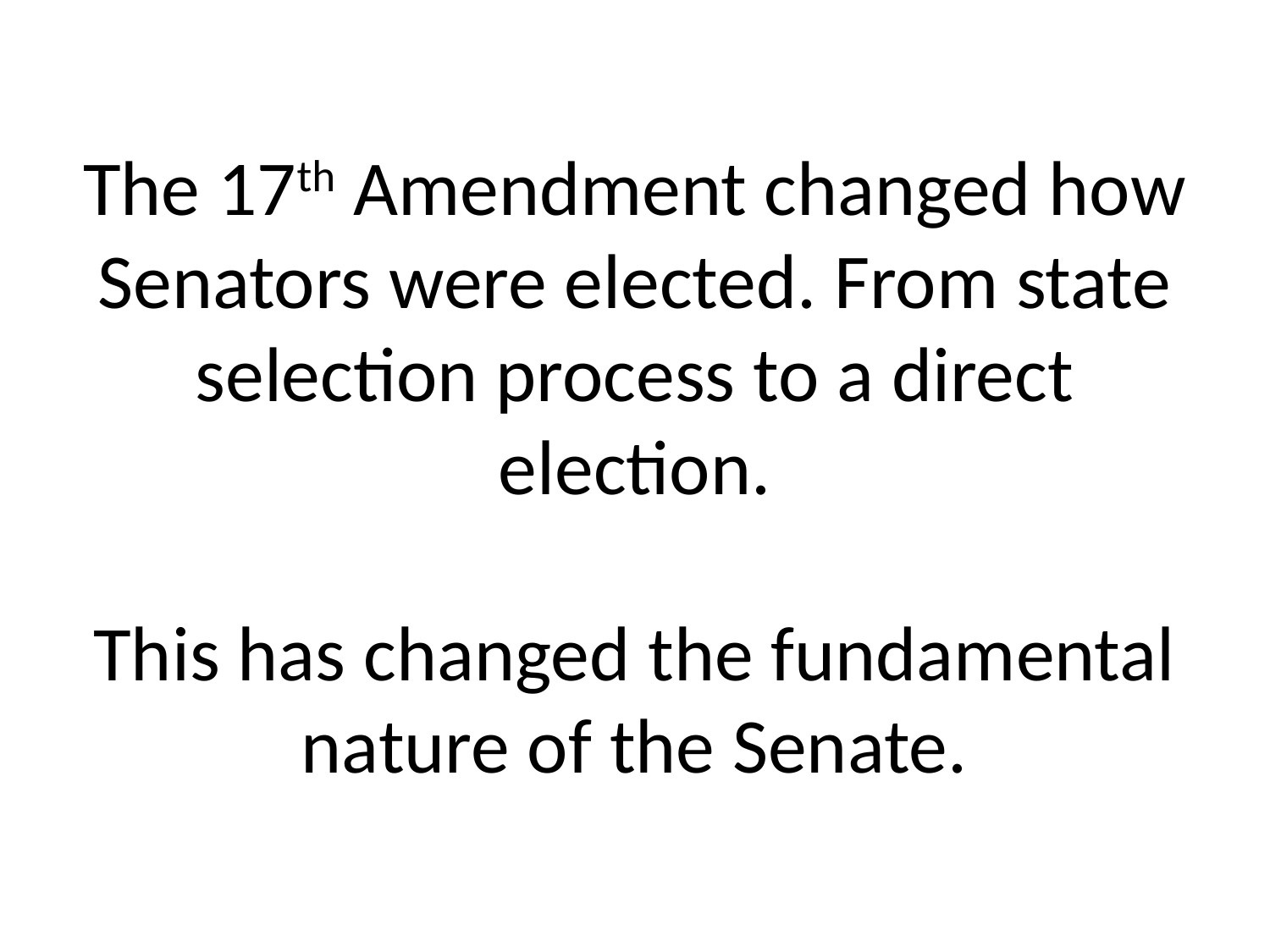

# The 17th Amendment changed how Senators were elected. From state selection process to a direct election. This has changed the fundamental nature of the Senate.